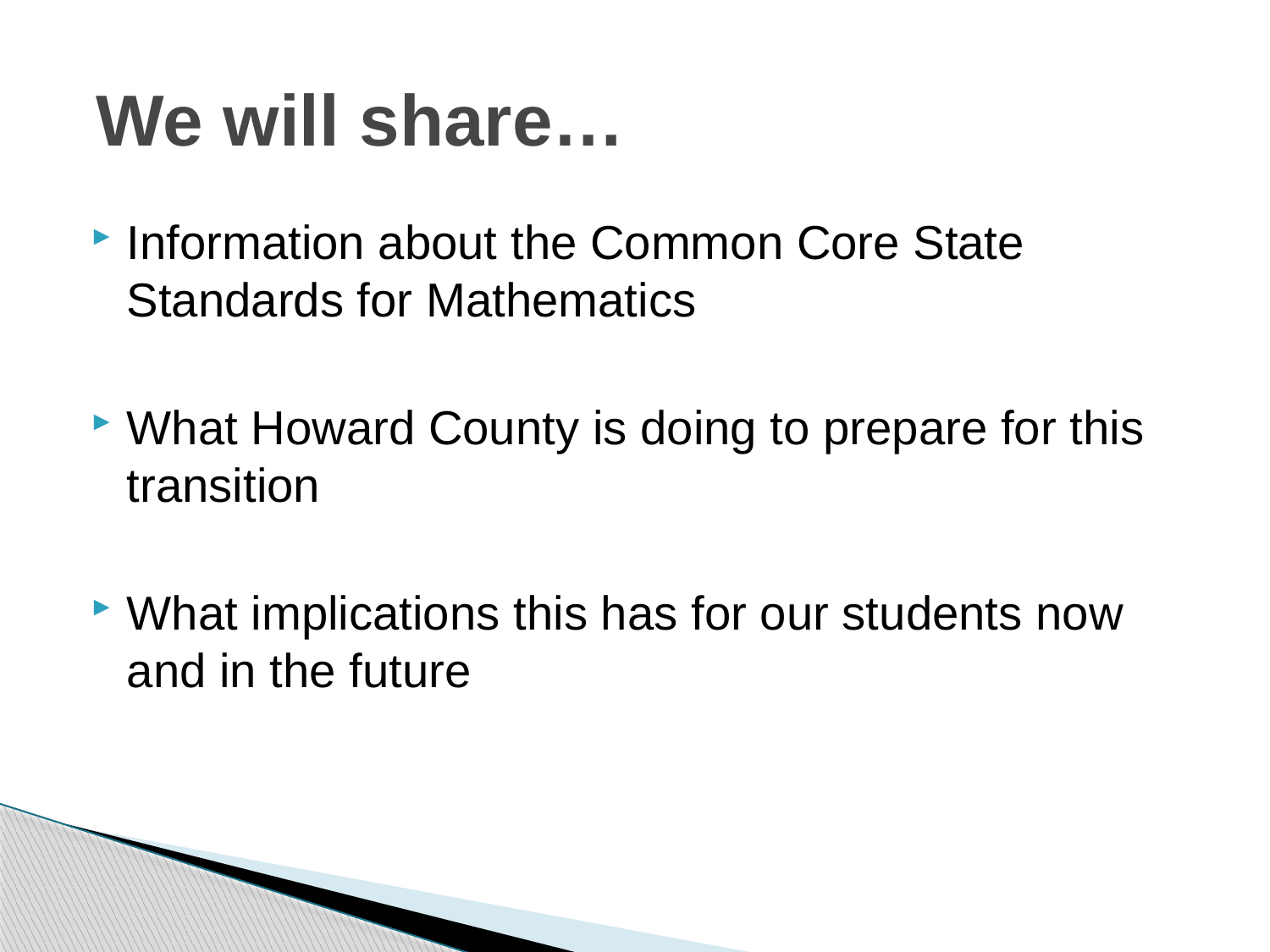

# We will share…
Information about the Common Core State Standards for Mathematics

What Howard County is doing to prepare for this transition

What implications this has for our students now and in the future